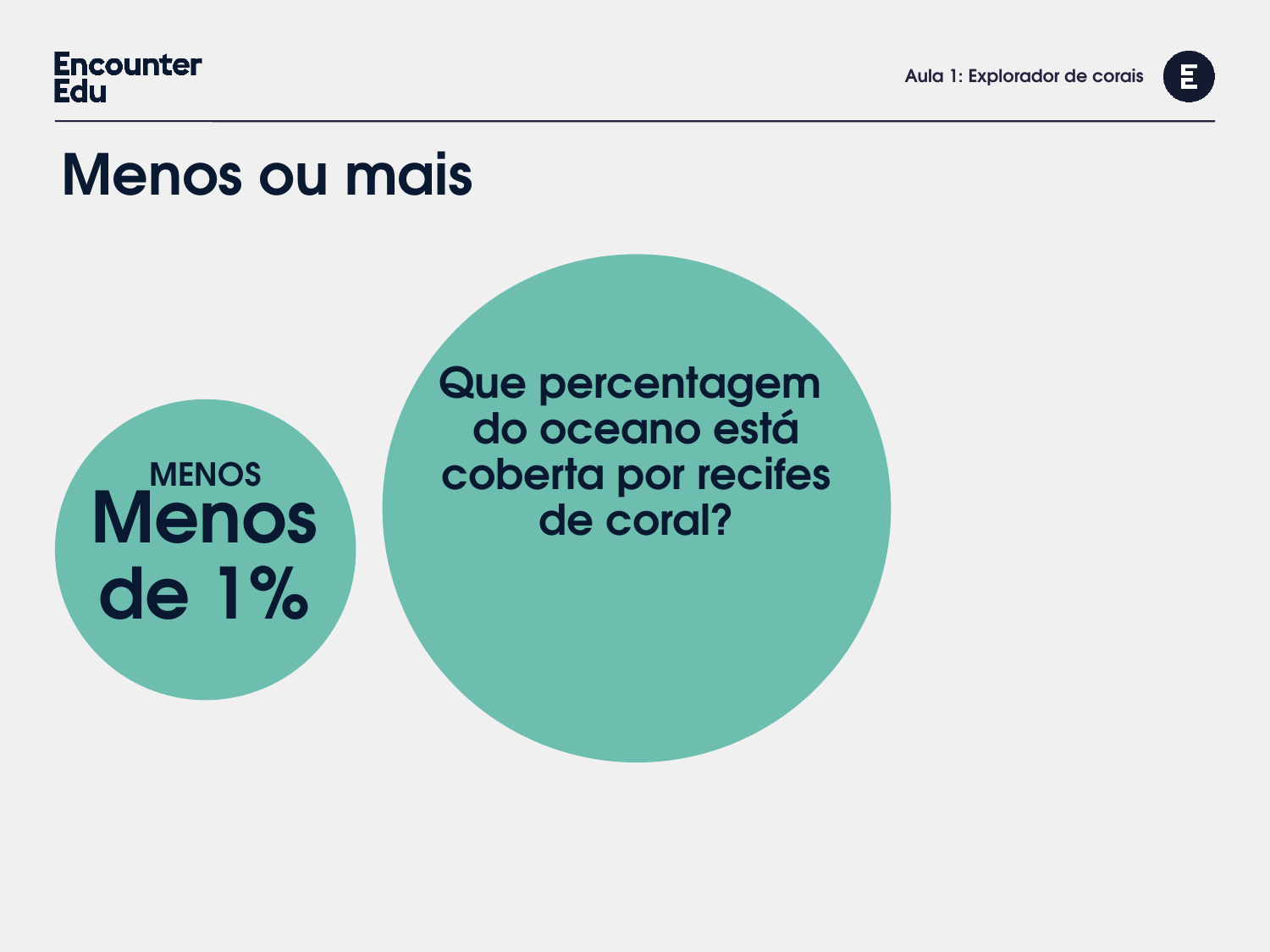

# Aula 1: Explorador de corais
Menos ou mais
Que percentagem
do oceano está coberta por recifes de coral?
MENOS
Menos de 1%